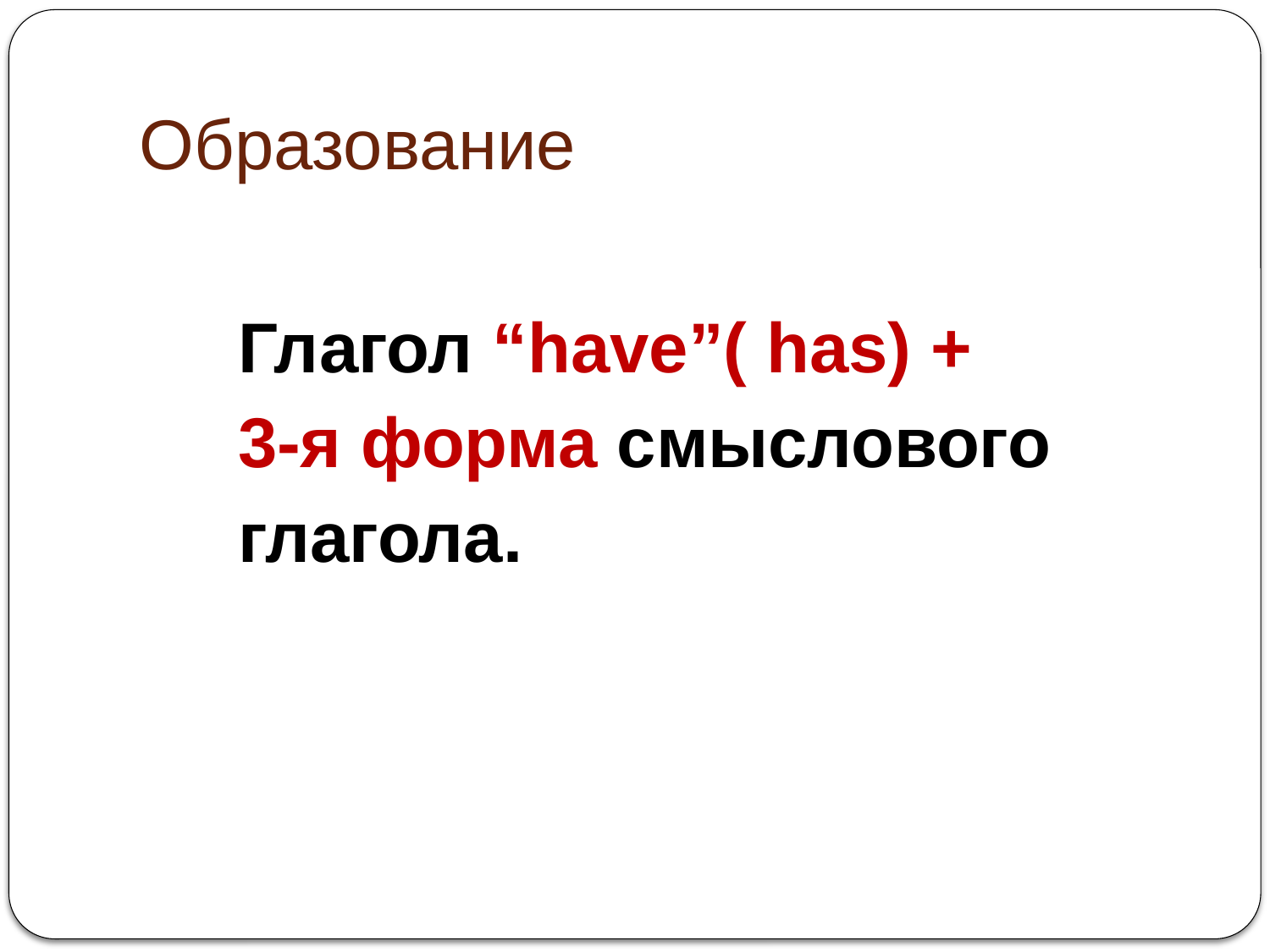

# Образование

     Глагол “have”( has) +
     3-я форма смыслового
     глагола.